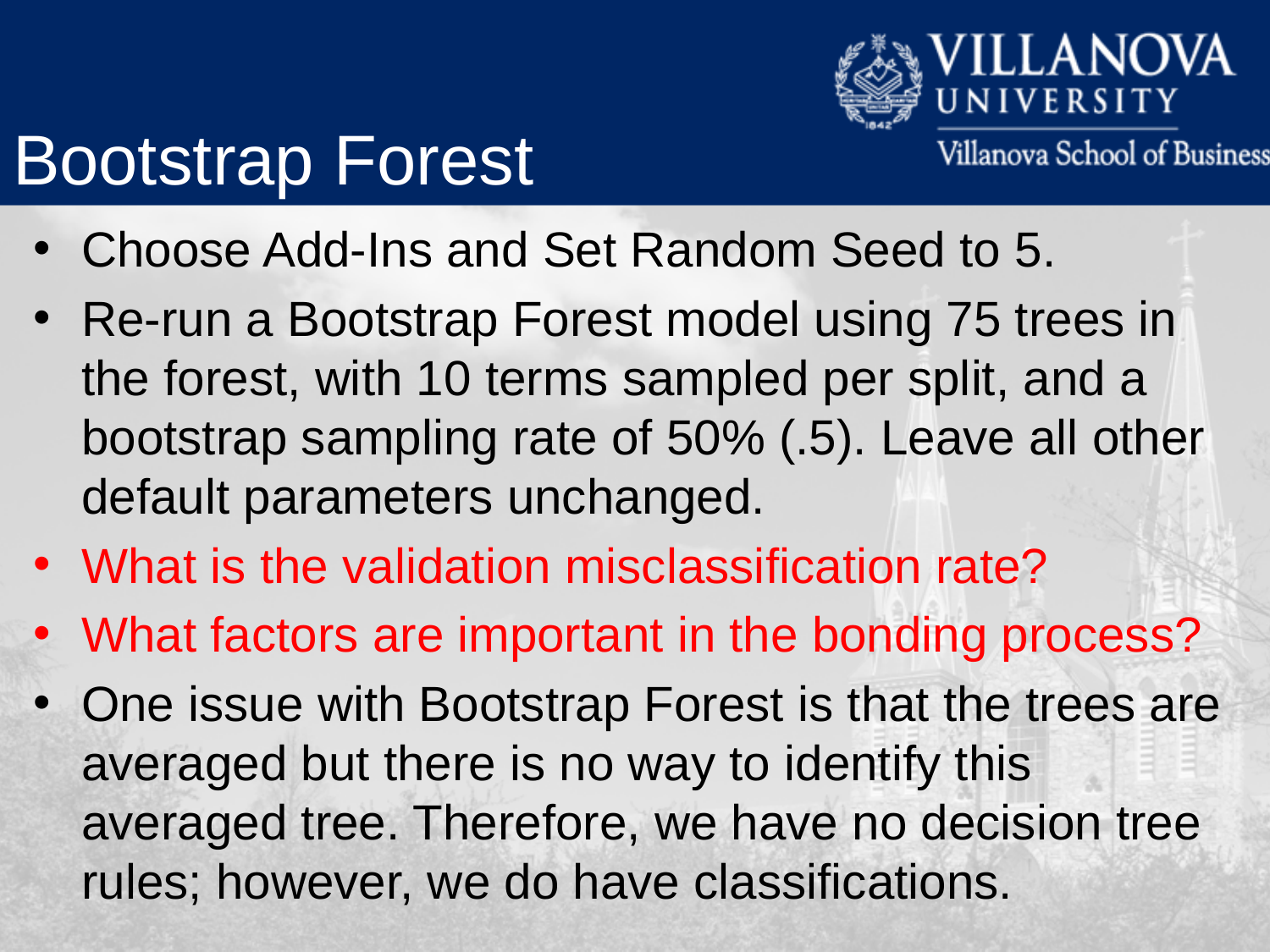

Bootstrap Forest
Choose Add-Ins and Set Random Seed to 5.
Re-run a Bootstrap Forest model using 75 trees in the forest, with 10 terms sampled per split, and a bootstrap sampling rate of 50% (.5). Leave all other default parameters unchanged.
What is the validation misclassification rate?
What factors are important in the bonding process?
One issue with Bootstrap Forest is that the trees are averaged but there is no way to identify this averaged tree. Therefore, we have no decision tree rules; however, we do have classifications.